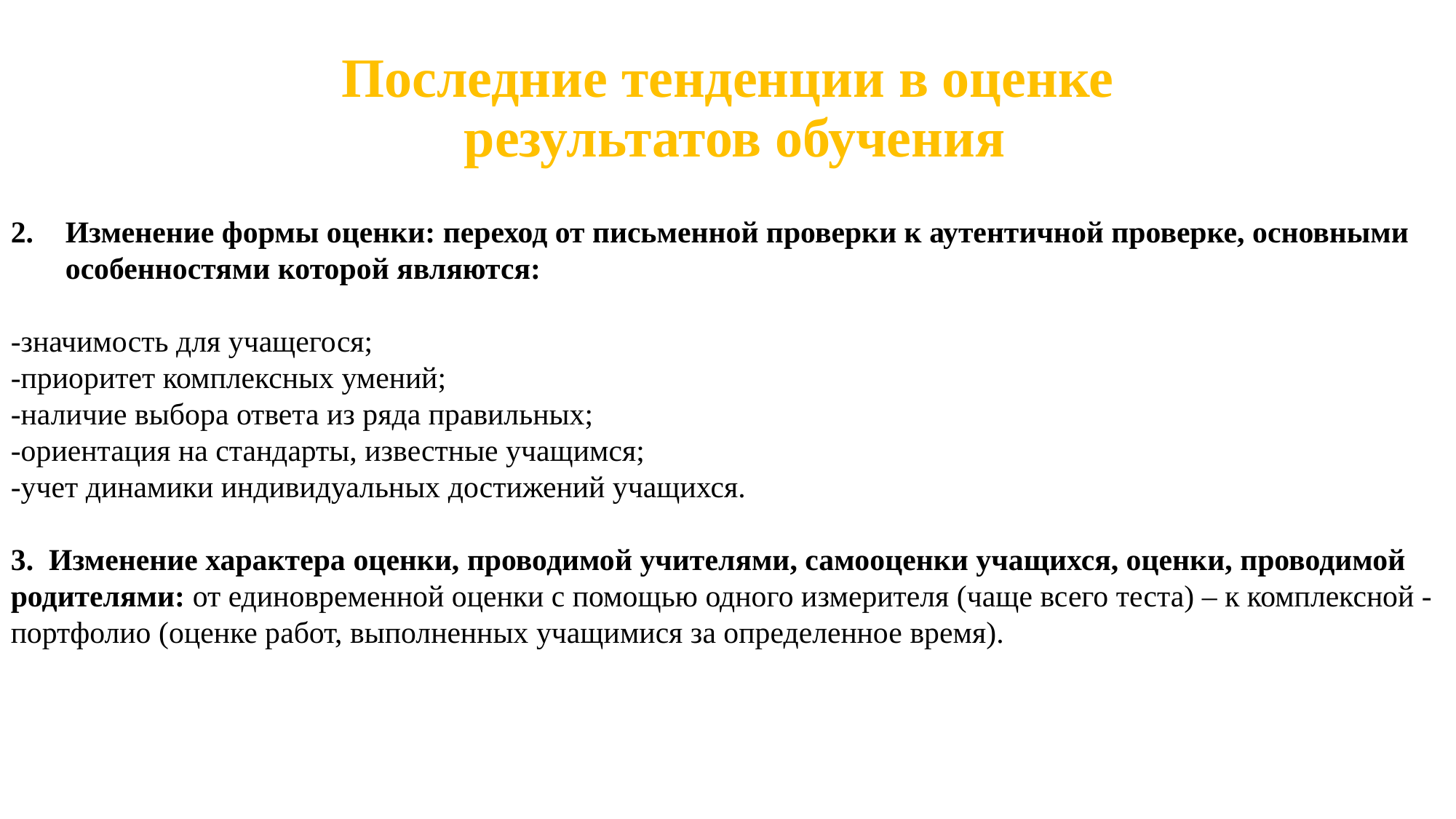

# Последние тенденции в оценке результатов обучения
Изменение формы оценки: переход от письменной проверки к аутентичной проверке, основными особенностями которой являются:

-значимость для учащегося;
-приоритет комплексных умений;
-наличие выбора ответа из ряда правильных;
-ориентация на стандарты, известные учащимся;
-учет динамики индивидуальных достижений учащихся.

3.  Изменение характера оценки, проводимой учителями, самооценки учащихся, оценки, проводимой родителями: от единовременной оценки с помощью одного измерителя (чаще всего теста) – к комплексной - портфолио (оценке работ, выполненных учащимися за определенное время).